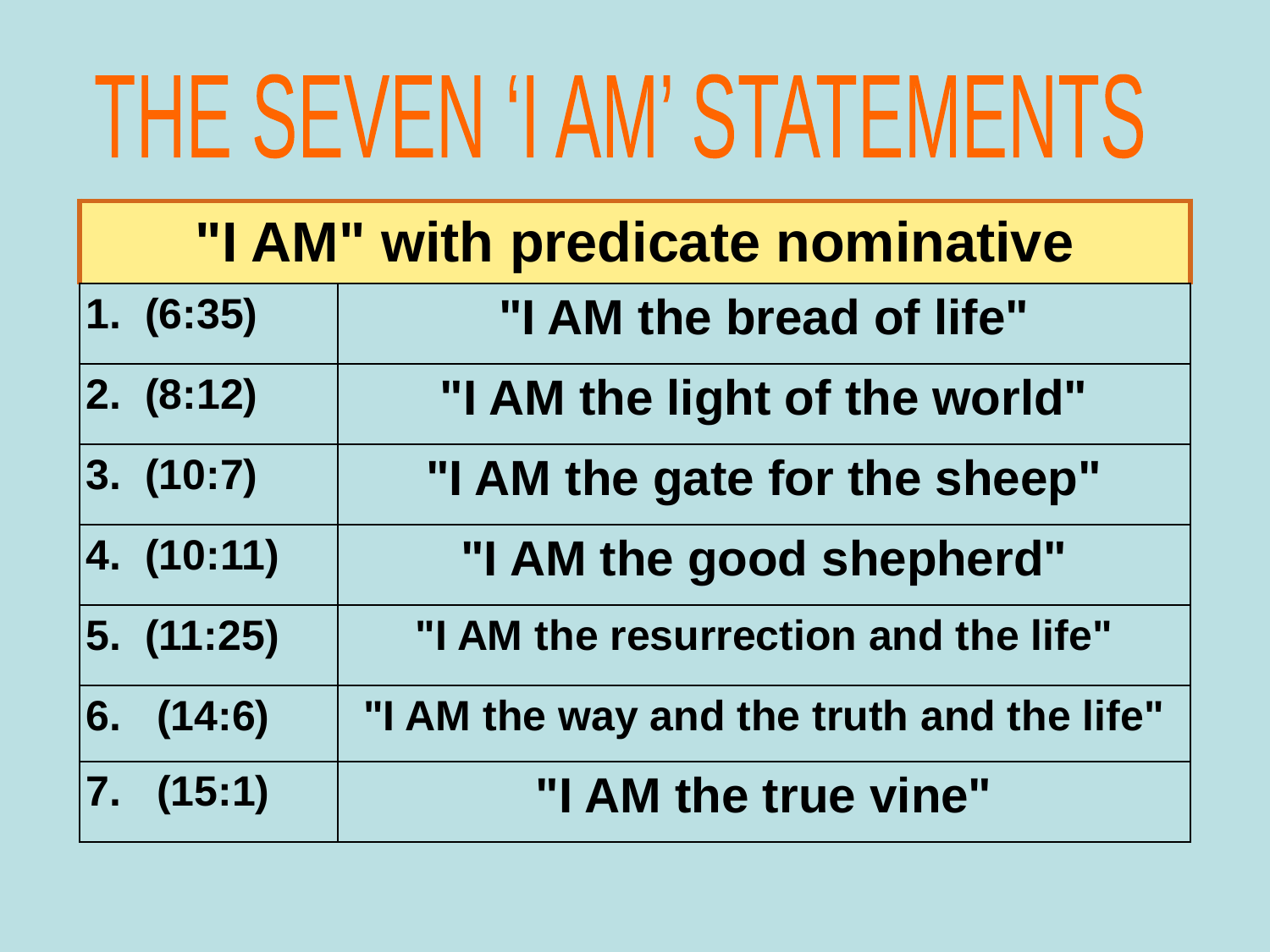

THE SEVEN ‘I AM’ STATEMENTS
| "I AM" with predicate nominative |  |
| --- | --- |
| 1. (6:35) | "I AM the bread of life" |
| 2. (8:12) | "I AM the light of the world" |
| 3. (10:7) | "I AM the gate for the sheep" |
| 4. (10:11) | "I AM the good shepherd" |
| 5. (11:25) | "I AM the resurrection and the life" |
| 6. (14:6) | "I AM the way and the truth and the life" |
| 7. (15:1) | "I AM the true vine" |